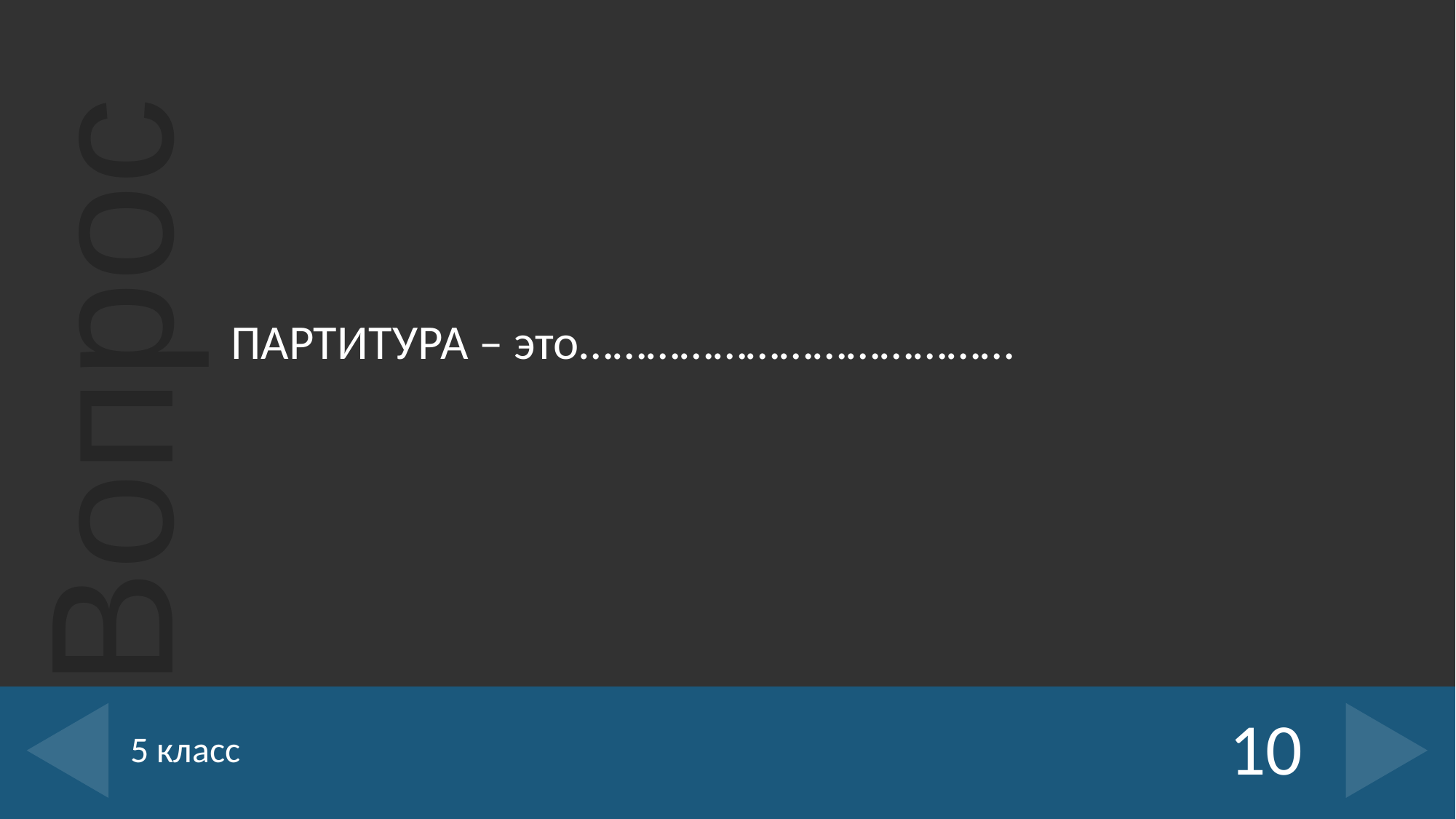

ПАРТИТУРА – это…………………………………
# 5 класс
10